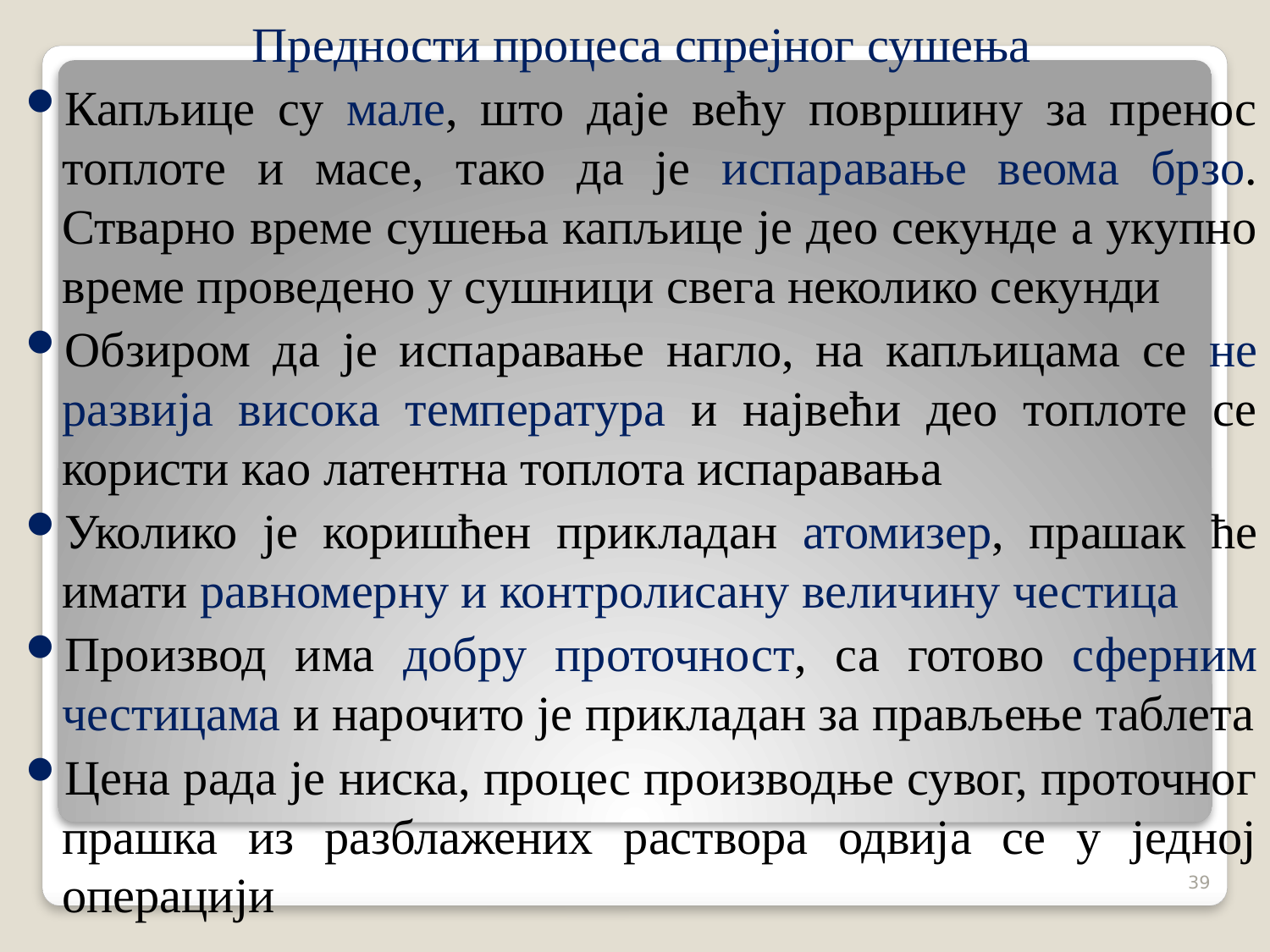

Предности процеса спрејног сушења
Капљице су мале, што даје већу површину за пренос топлоте и масе, тако да је испаравање веома брзо. Стварно време сушења капљице је део секунде а укупно време проведено у сушници свега неколико секунди
Обзиром да је испаравање нагло, на капљицама се не развија висока температура и највећи део топлоте се користи као латентна топлота испаравања
Уколико је коришћен прикладан атомизер, прашак ће имати равномерну и контролисану величину честица
Производ има добру проточност, са готово сферним честицама и нарочито је прикладан за прављење таблета
Цена рада је ниска, процес производње сувог, проточног прашка из разблажених раствора одвија се у једној операцији
39